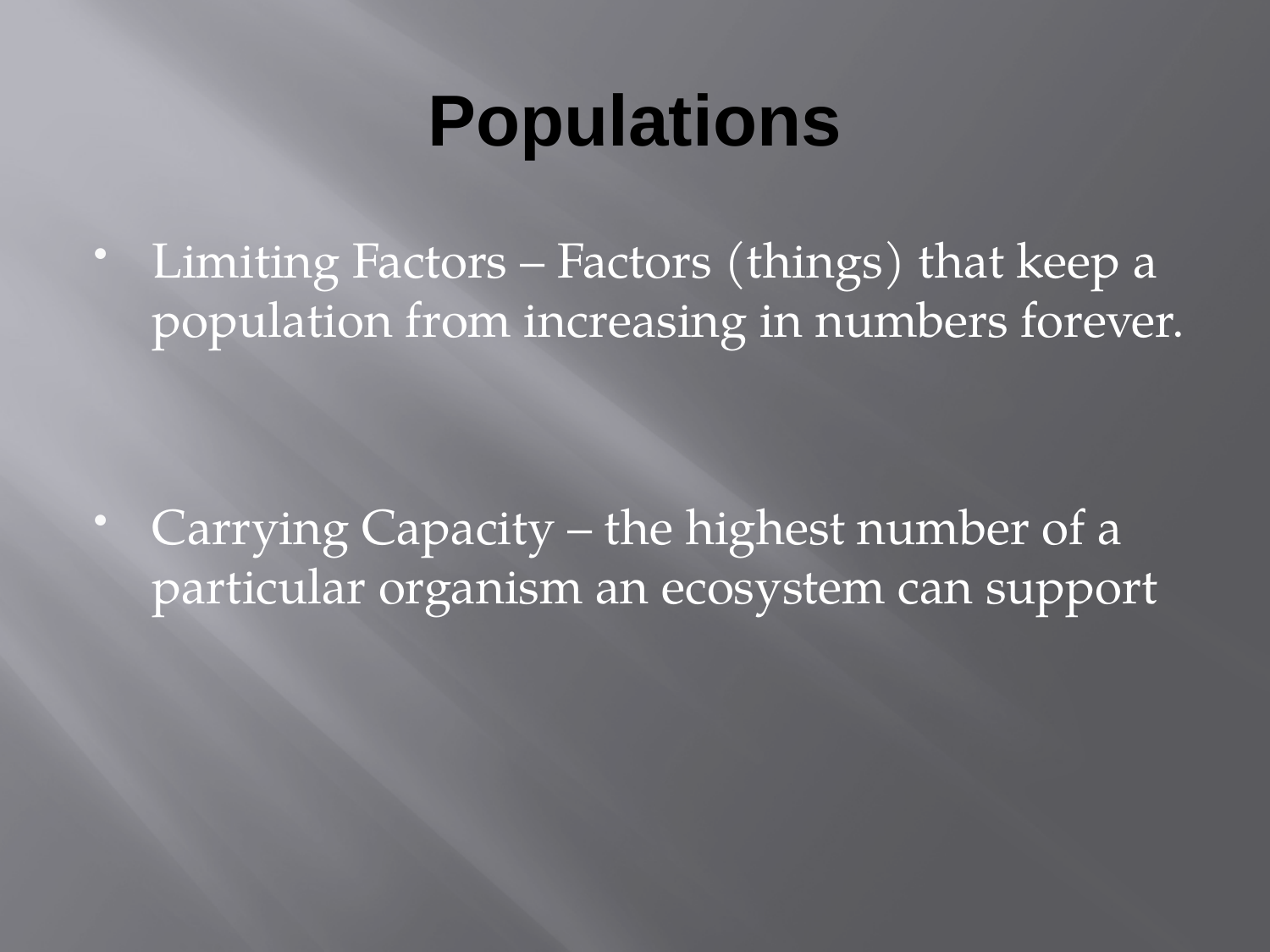

# Populations
Limiting Factors – Factors (things) that keep a population from increasing in numbers forever.

Carrying Capacity – the highest number of a particular organism an ecosystem can support